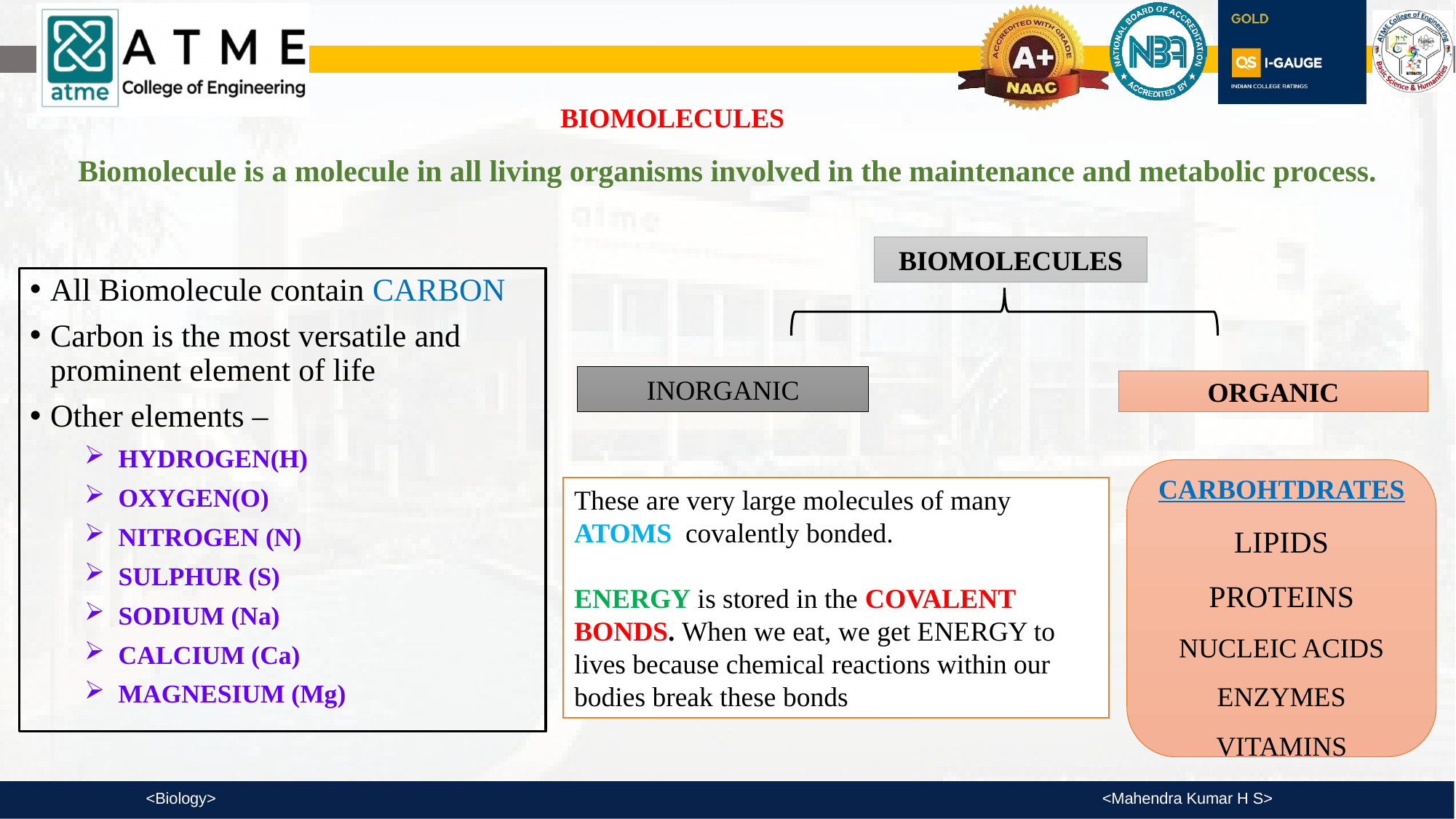

BIOMOLECULES

Biomolecule is a molecule in all living organisms involved in the maintenance and metabolic process.
BIOMOLECULES
All Biomolecule contain CARBON
Carbon is the most versatile and prominent element of life
Other elements –
HYDROGEN(H)
OXYGEN(O)
NITROGEN (N)
SULPHUR (S)
SODIUM (Na)
CALCIUM (Ca)
MAGNESIUM (Mg)
INORGANIC
ORGANIC
CARBOHTDRATES
LIPIDS
PROTEINS
NUCLEIC ACIDS
ENZYMES
VITAMINS
These are very large molecules of many        ATOMS  covalently bonded.

ENERGY is stored in the COVALENT BONDS. When we eat, we get ENERGY to lives because chemical reactions within our bodies break these bonds